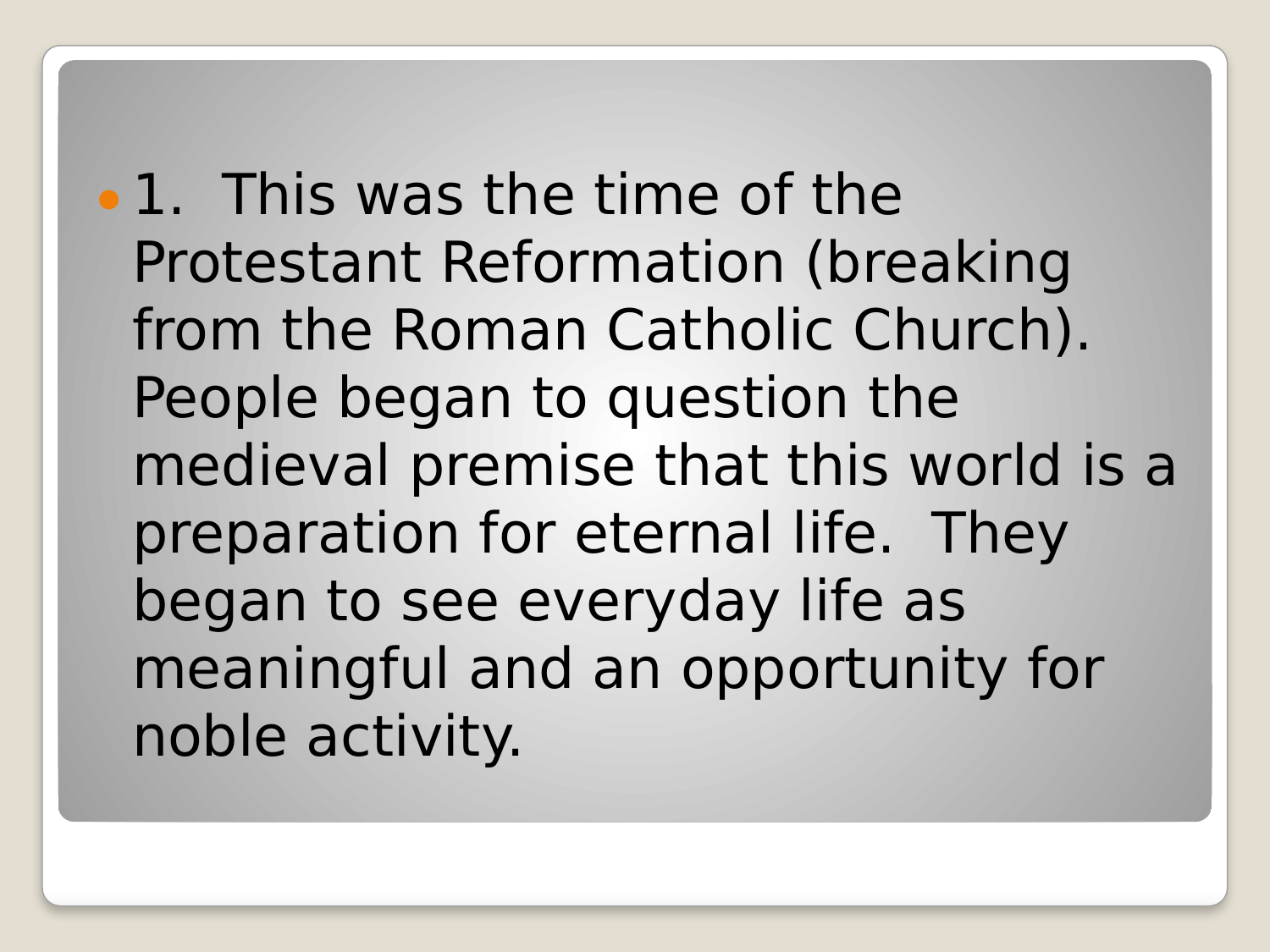

1.  This was the time of the Protestant Reformation (breaking from the Roman Catholic Church).  People began to question the medieval premise that this world is a preparation for eternal life.  They began to see everyday life as meaningful and an opportunity for noble activity.

#